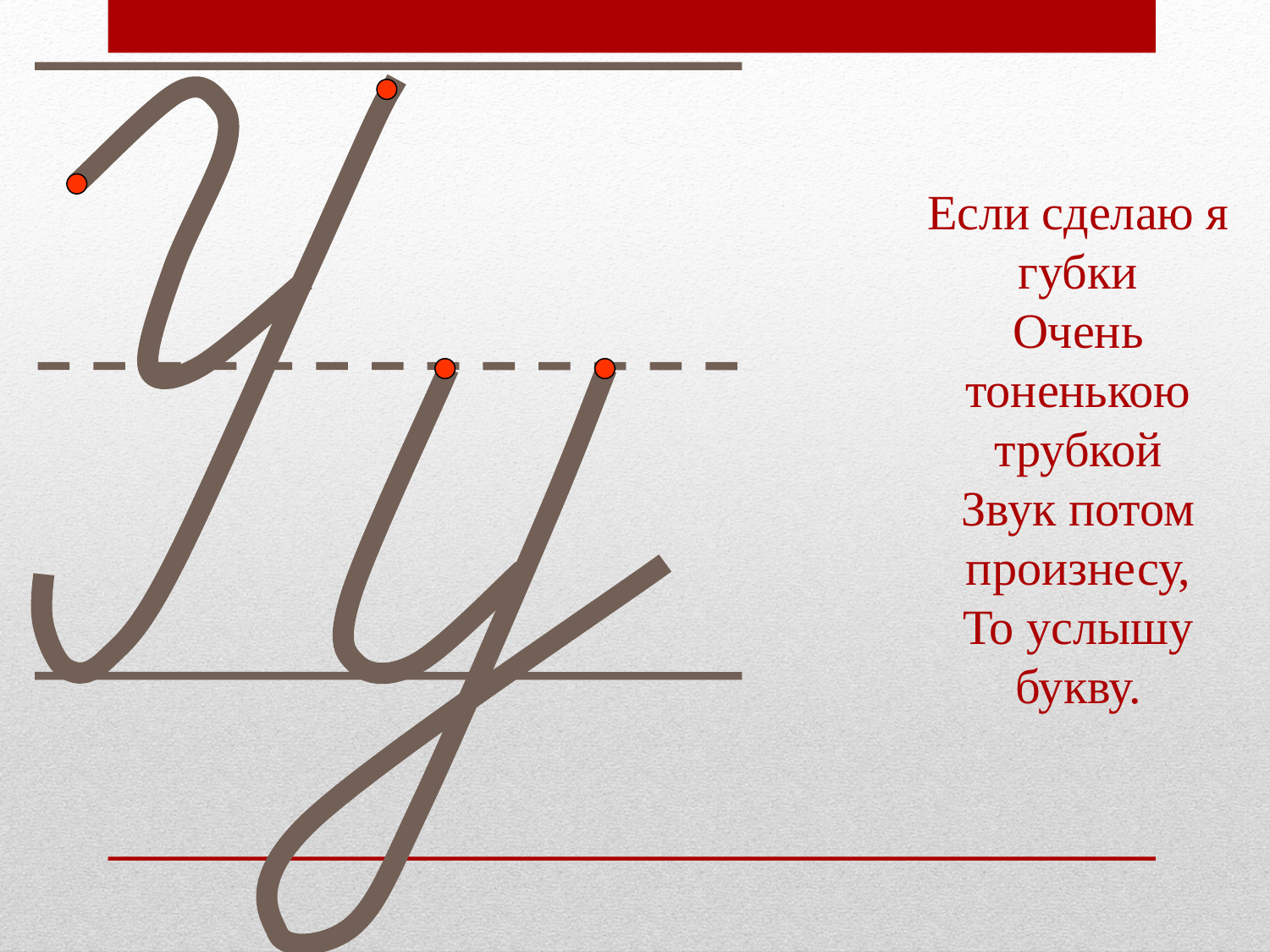

Если сделаю я губки
Очень тоненькою трубкой
Звук потом произнесу,
То услышу букву.